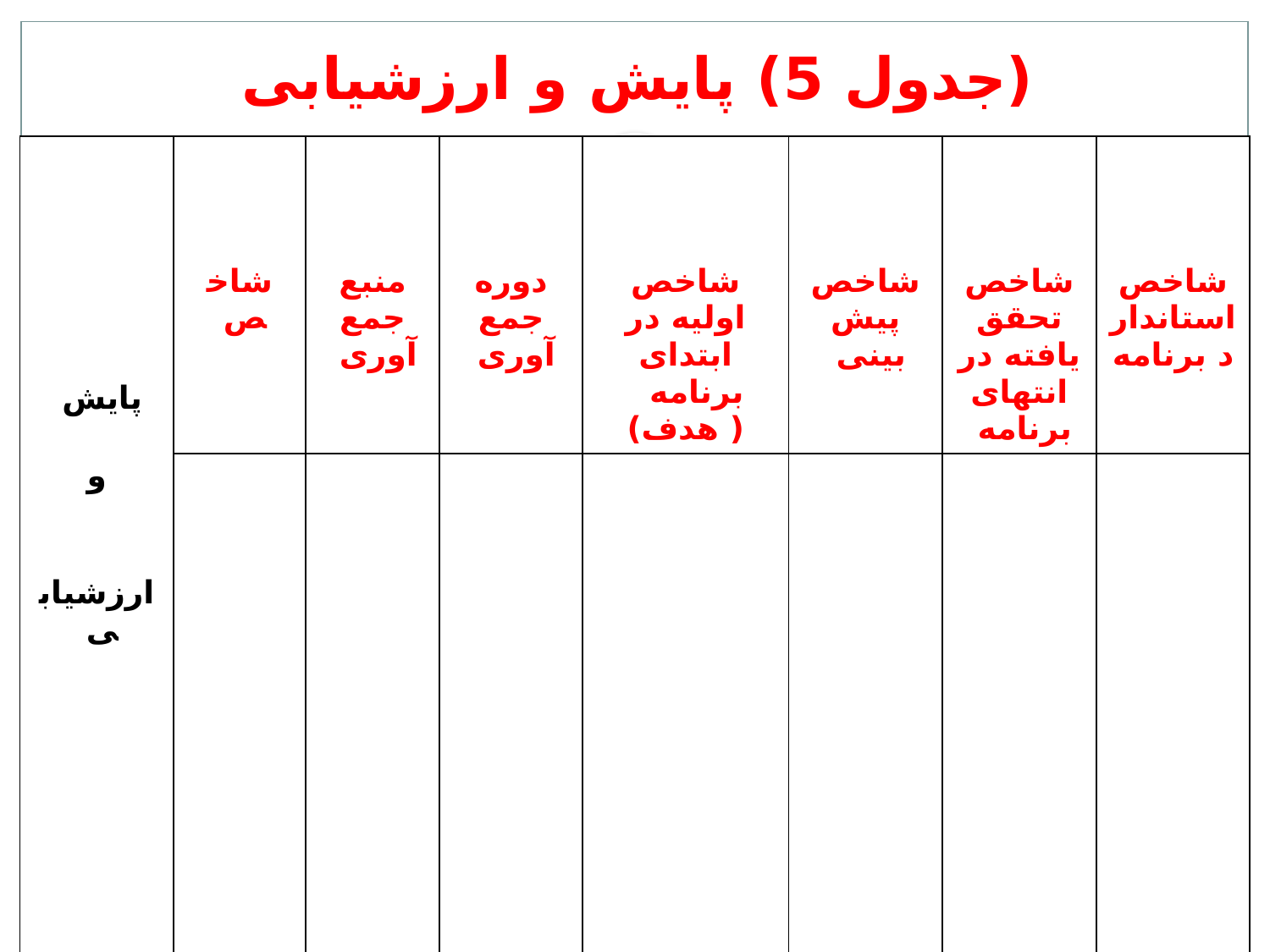

# (جدول 5) پایش و ارزشیابی
| پایش و ارزشیابی | شاخص | منبع جمع آوری | دوره جمع آوری | شاخص اولیه در ابتدای برنامه ( هدف) | شاخص پیش بینی | شاخص تحقق یافته در انتهای برنامه | شاخص استاندارد برنامه |
| --- | --- | --- | --- | --- | --- | --- | --- |
|  |  |  |  |  |  |  |  |